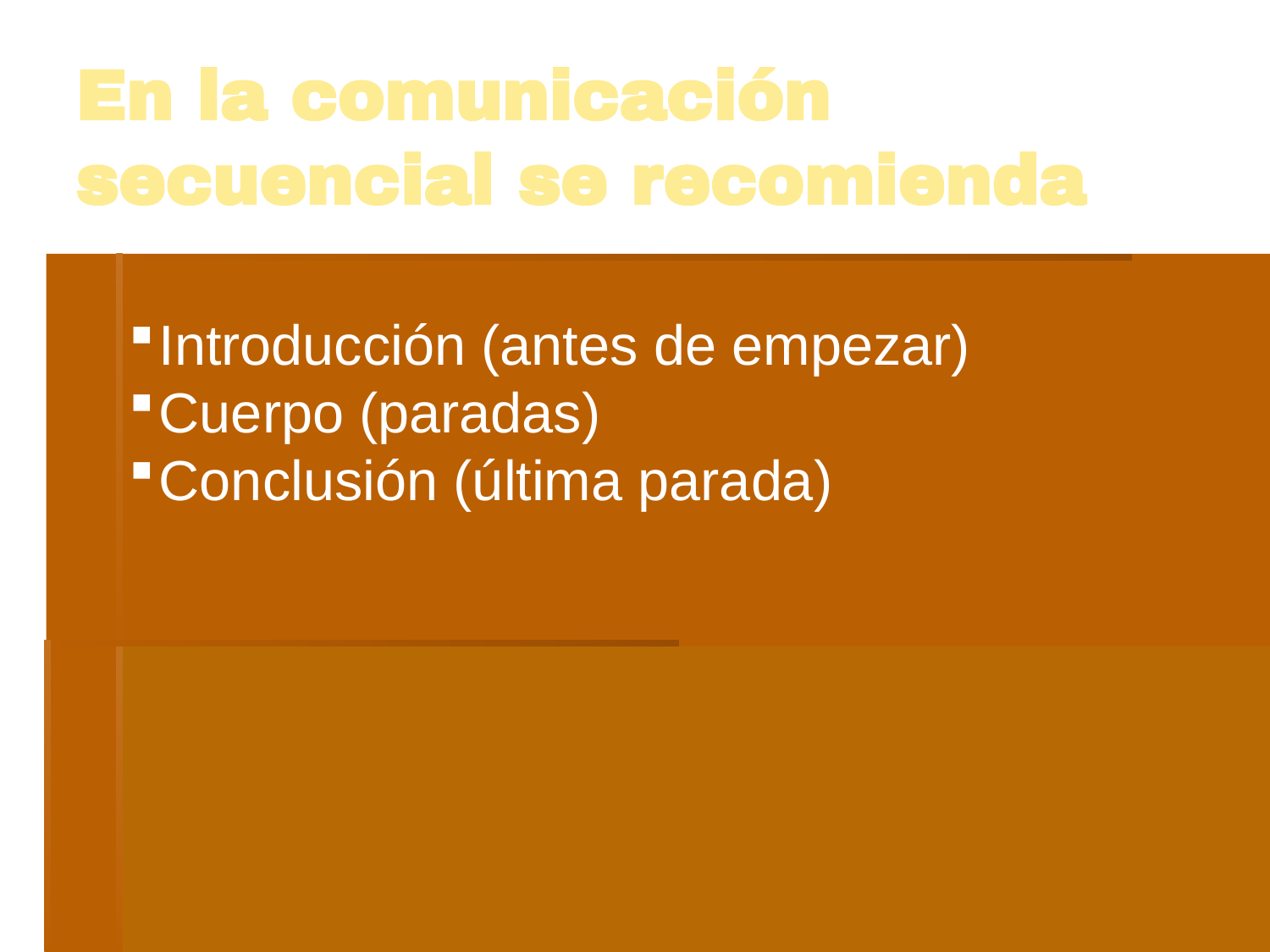

En la comunicación secuencial se recomienda

Introducción (antes de empezar)
Cuerpo (paradas)
Conclusión (última parada)